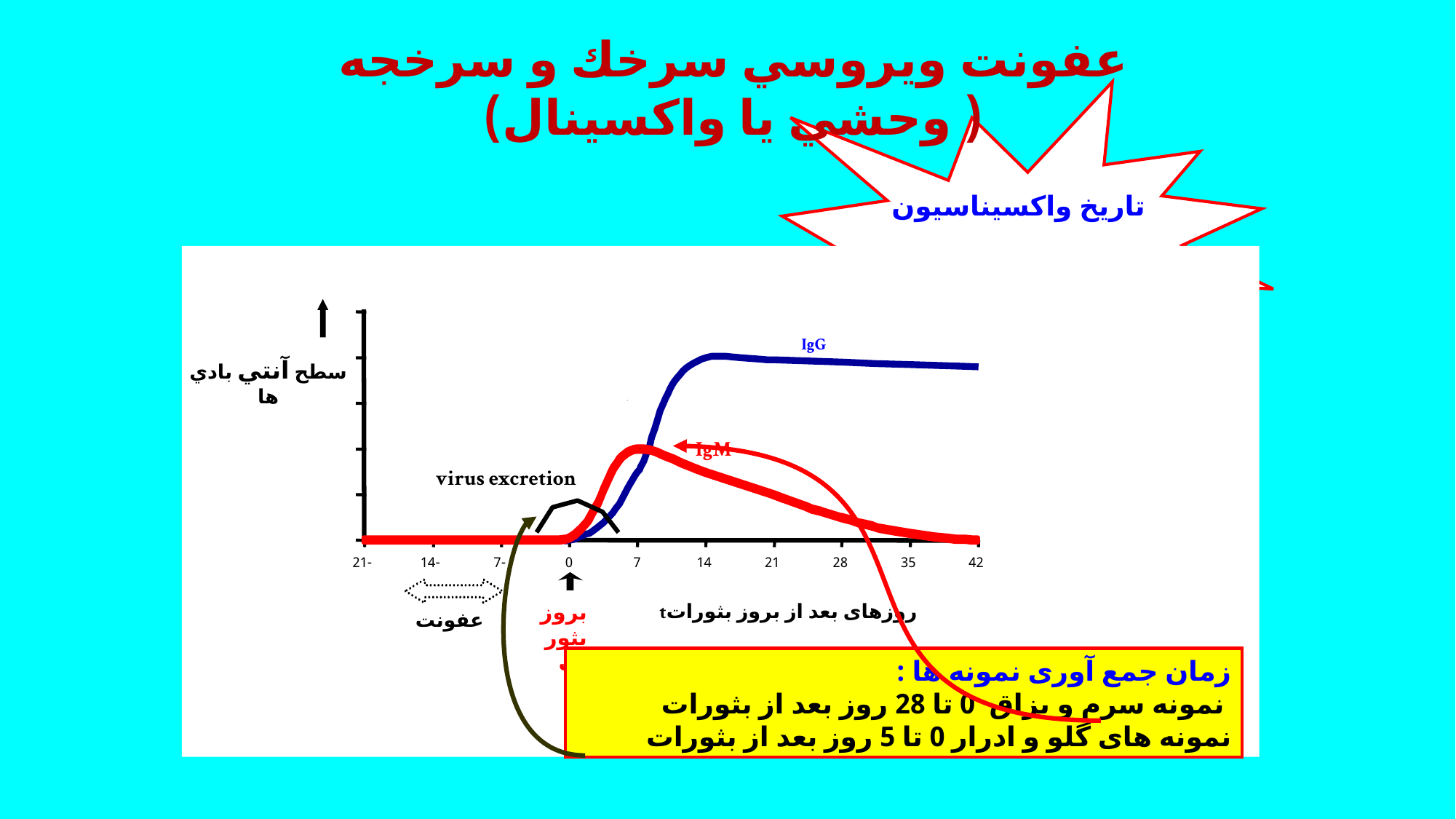

عفونت ويروسي سرخك و سرخجه ( وحشي يا واكسينال)

تاريخ واكسيناسيون

10

IgG

8
سطح آنتي بادي ها

6

IgM

4

virus excretion

2

0

-21
-14
-7
0
7
14
21
28
35
42

بروز بثورات
روزهای بعد از بروز بثوراتt

    عفونت
زمان جمع آوری نمونه ها :
 نمونه سرم و بزاق  0 تا 28 روز بعد از بثورات
نمونه های گلو و ادرار 0 تا 5 روز بعد از بثورات